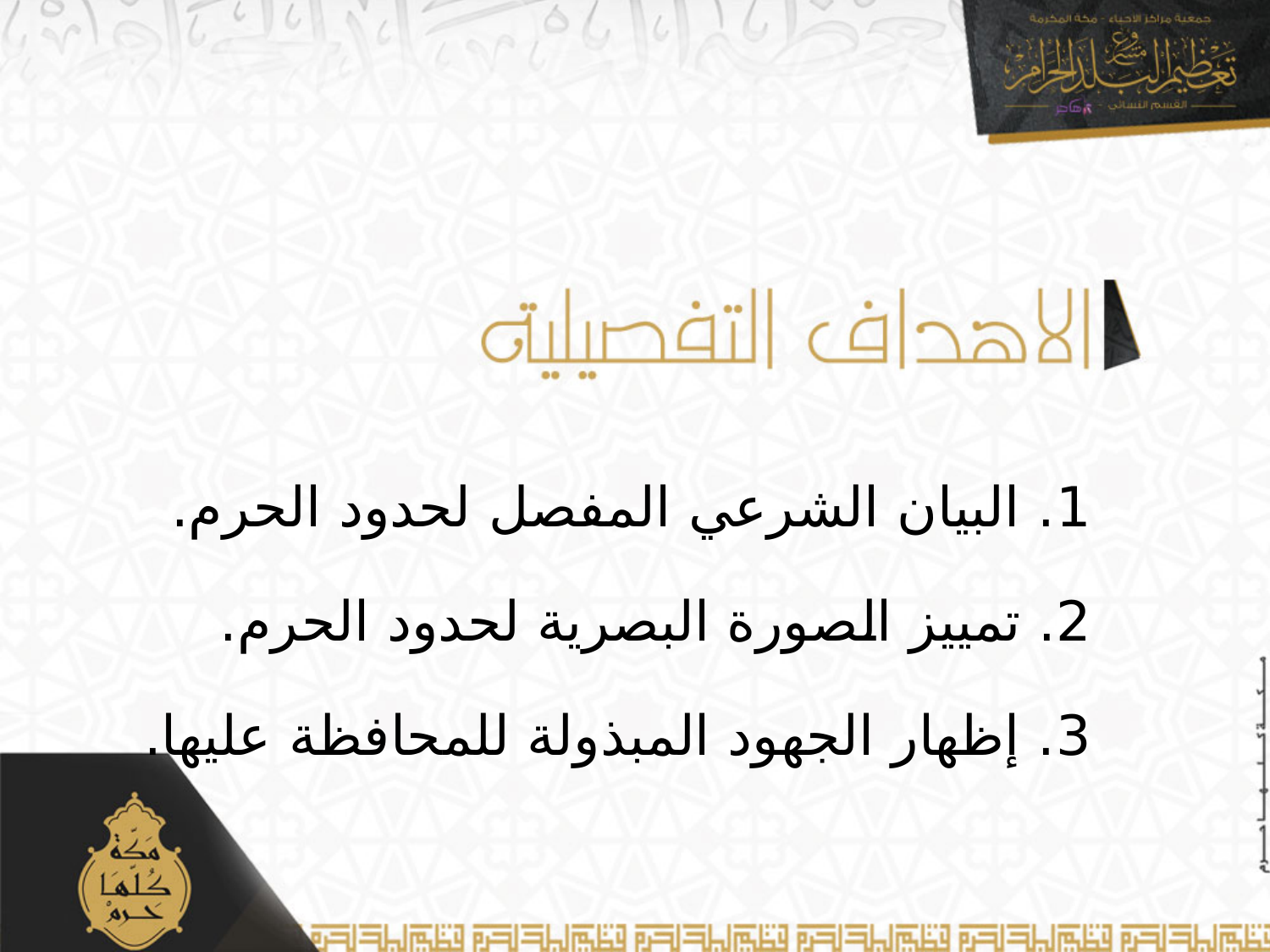

1. البيان الشرعي المفصل لحدود الحرم.
2. تمييز الصورة البصرية لحدود الحرم.
3. إظهار الجهود المبذولة للمحافظة عليها.